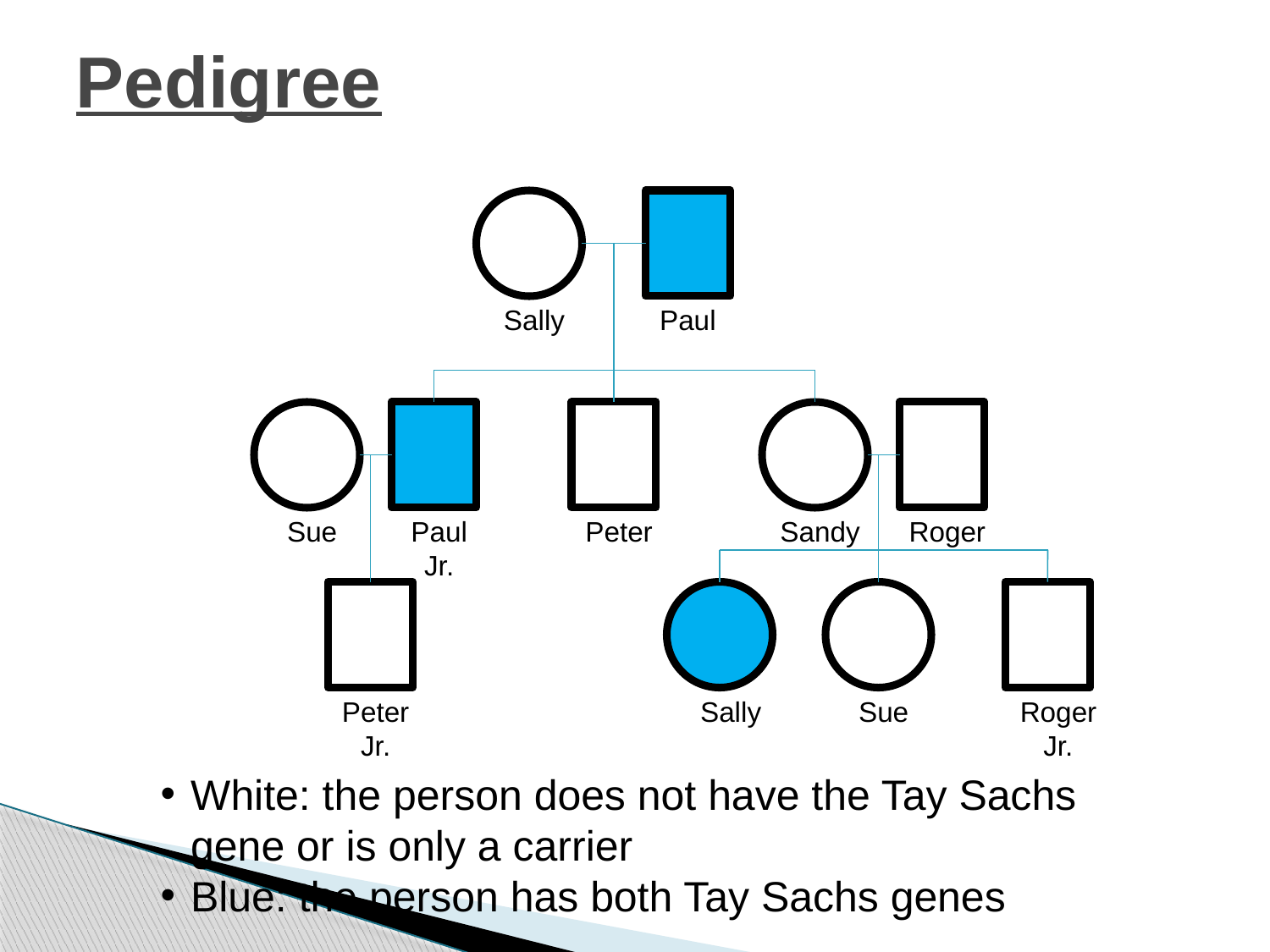

# Pedigree

Sally
Paul

Sue
Paul Jr.
Peter
Sandy
Roger

Peter Jr.
Sally
Sue
Roger Jr.
White: the person does not have the Tay Sachs gene or is only a carrier
Blue: the person has both Tay Sachs genes